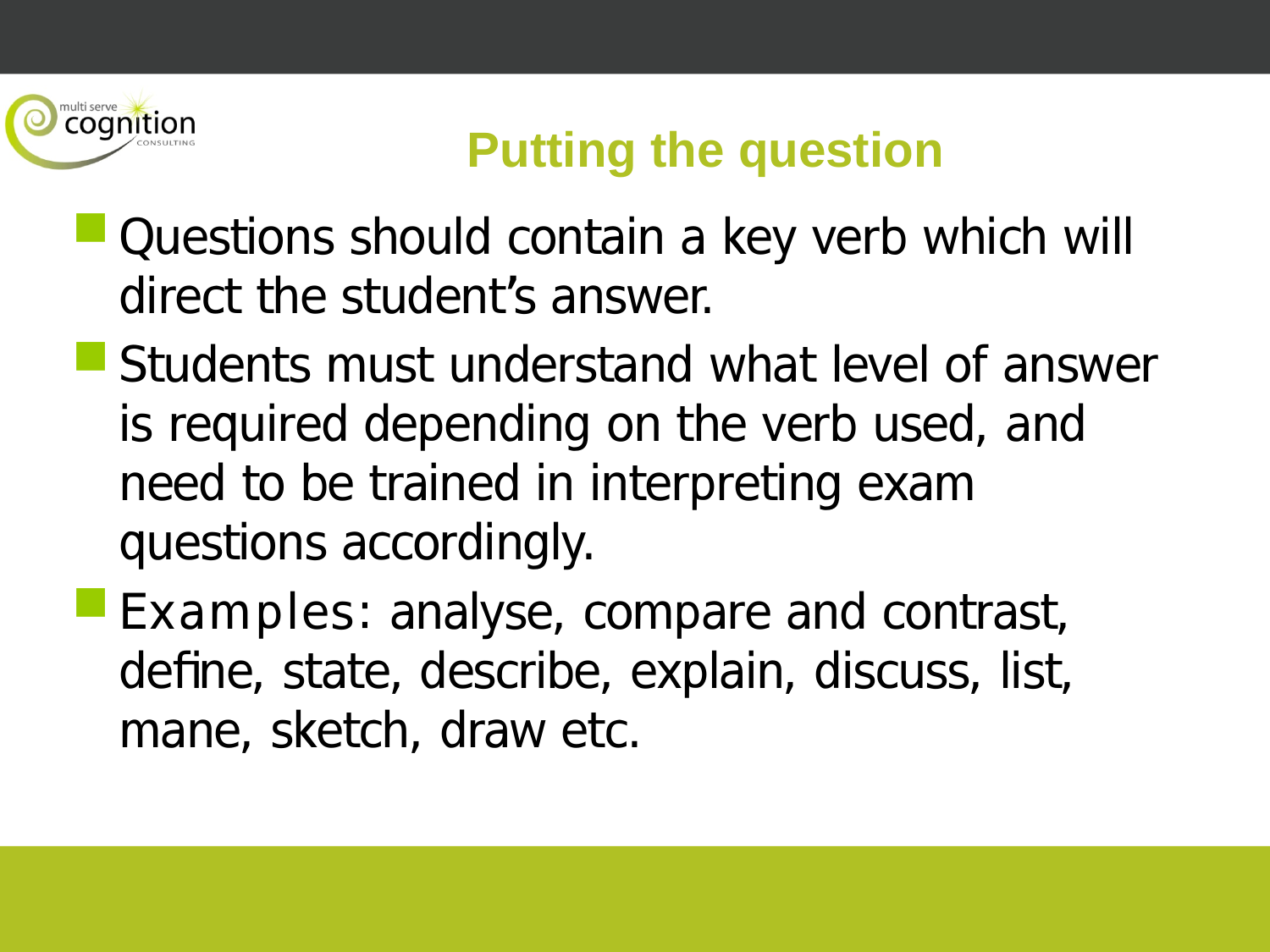

# Putting the question
Questions should contain a key verb which will direct the student’s answer.
Students must understand what level of answer is required depending on the verb used, and need to be trained in interpreting exam questions accordingly.
Examples: analyse, compare and contrast, define, state, describe, explain, discuss, list, mane, sketch, draw etc.